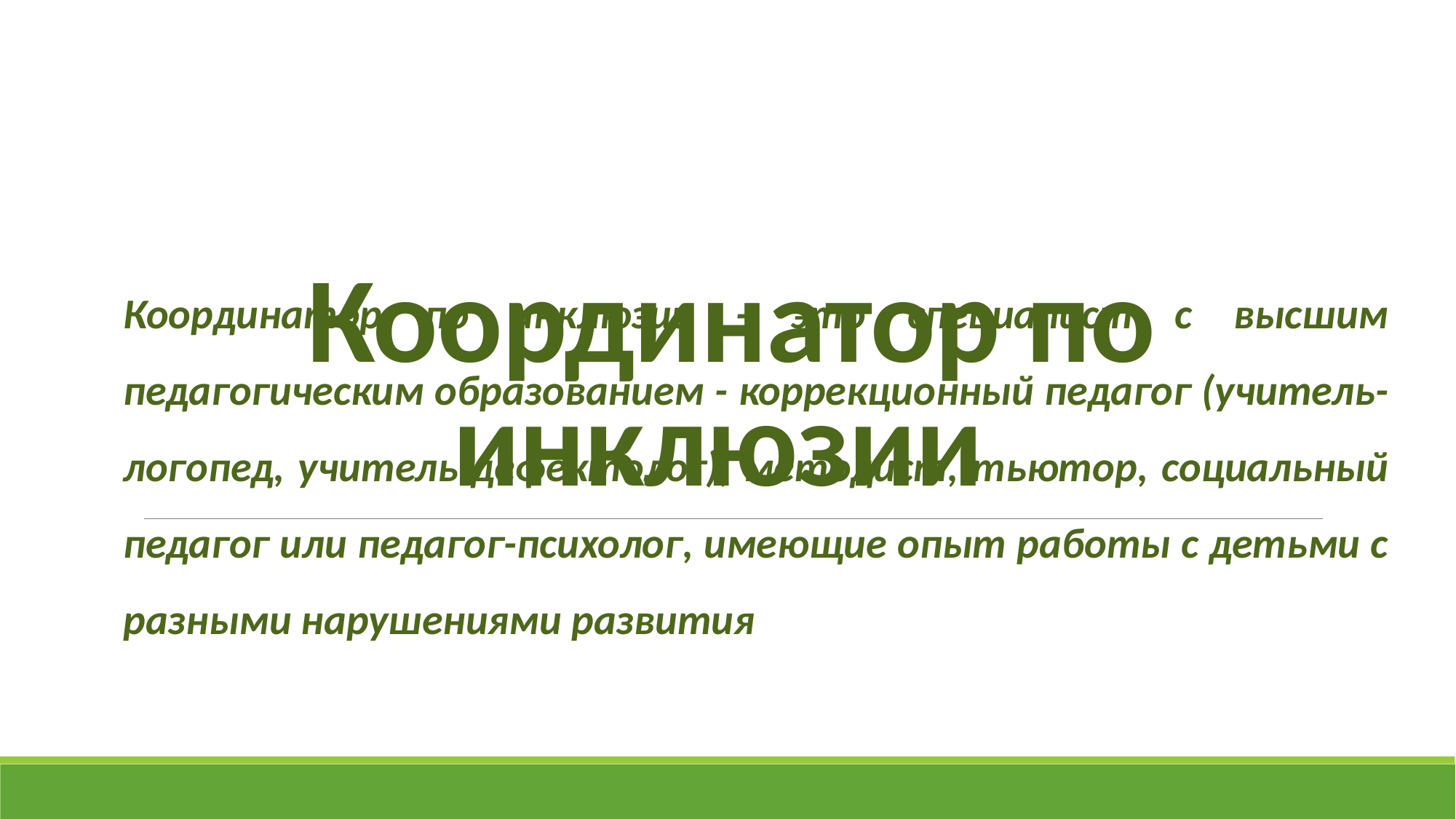

Координатор по инклюзии
Координатор по инклюзии - это специалист с высшим педагогическим образованием - коррекционный педагог (учитель-логопед, учитель-дефектолог), методист, тьютор, социальный педагог или педагог-психолог, имеющие опыт работы с детьми с разными нарушениями развития